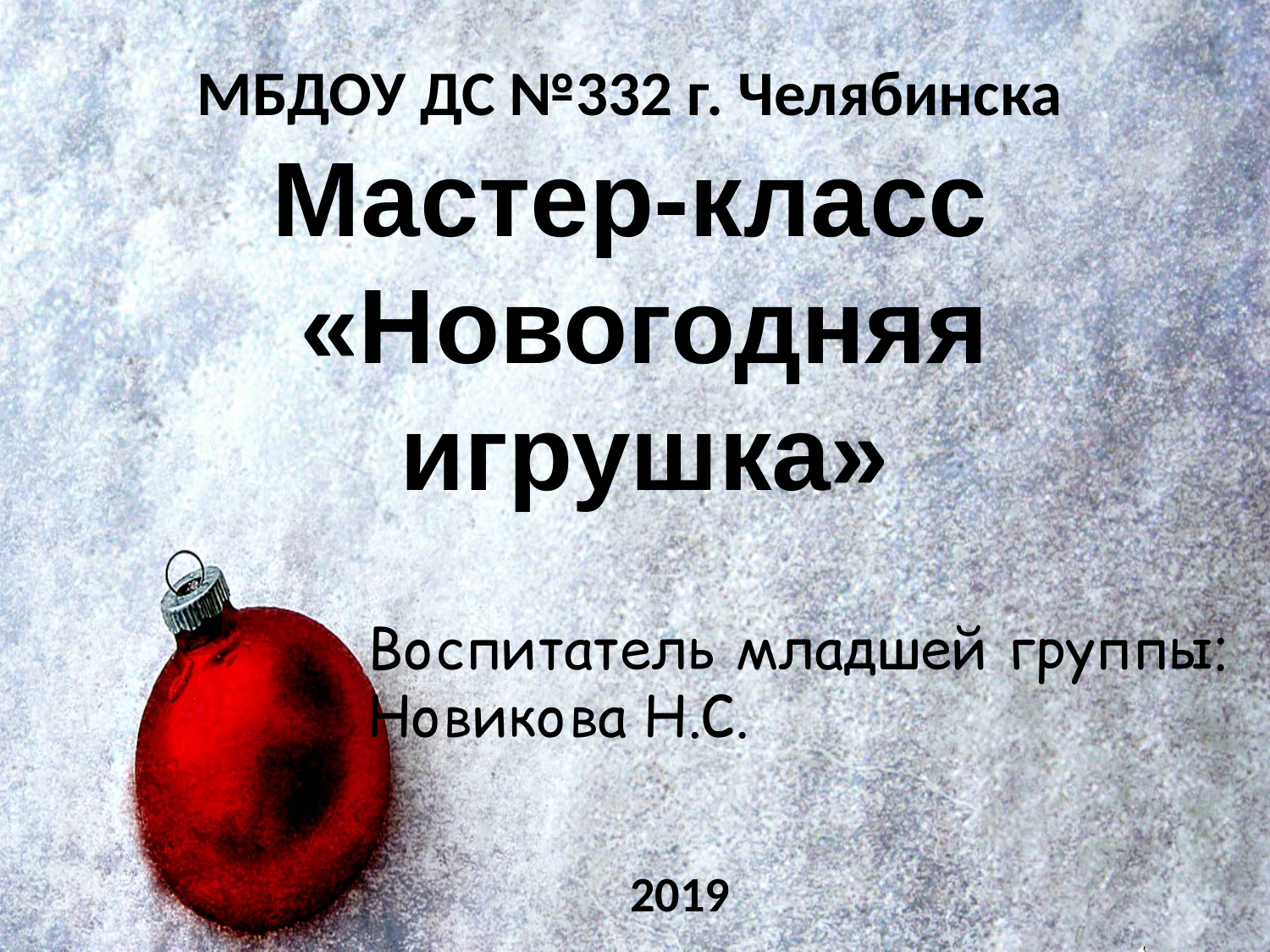

МБДОУ ДС №332 г. Челябинска
# Мастер-класс «Новогодняя игрушка»
Воспитатель младшей группы: Новикова Н.С.

2019